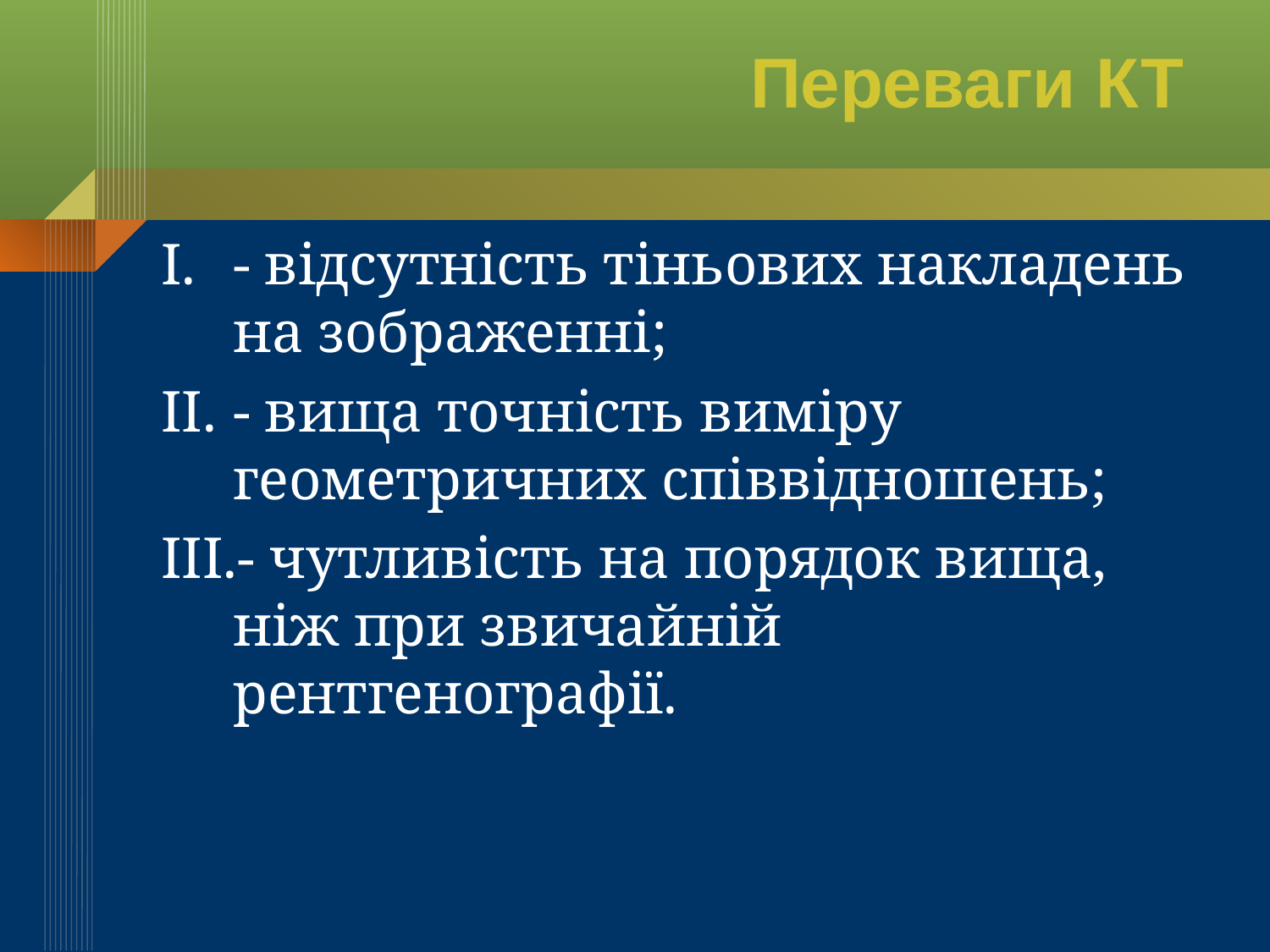

# Переваги КТ
- відсутність тіньових накладень на зображенні;
- вища точність виміру геометричних співвідношень;
- чутливість на порядок вища, ніж при звичайній рентгенографії.